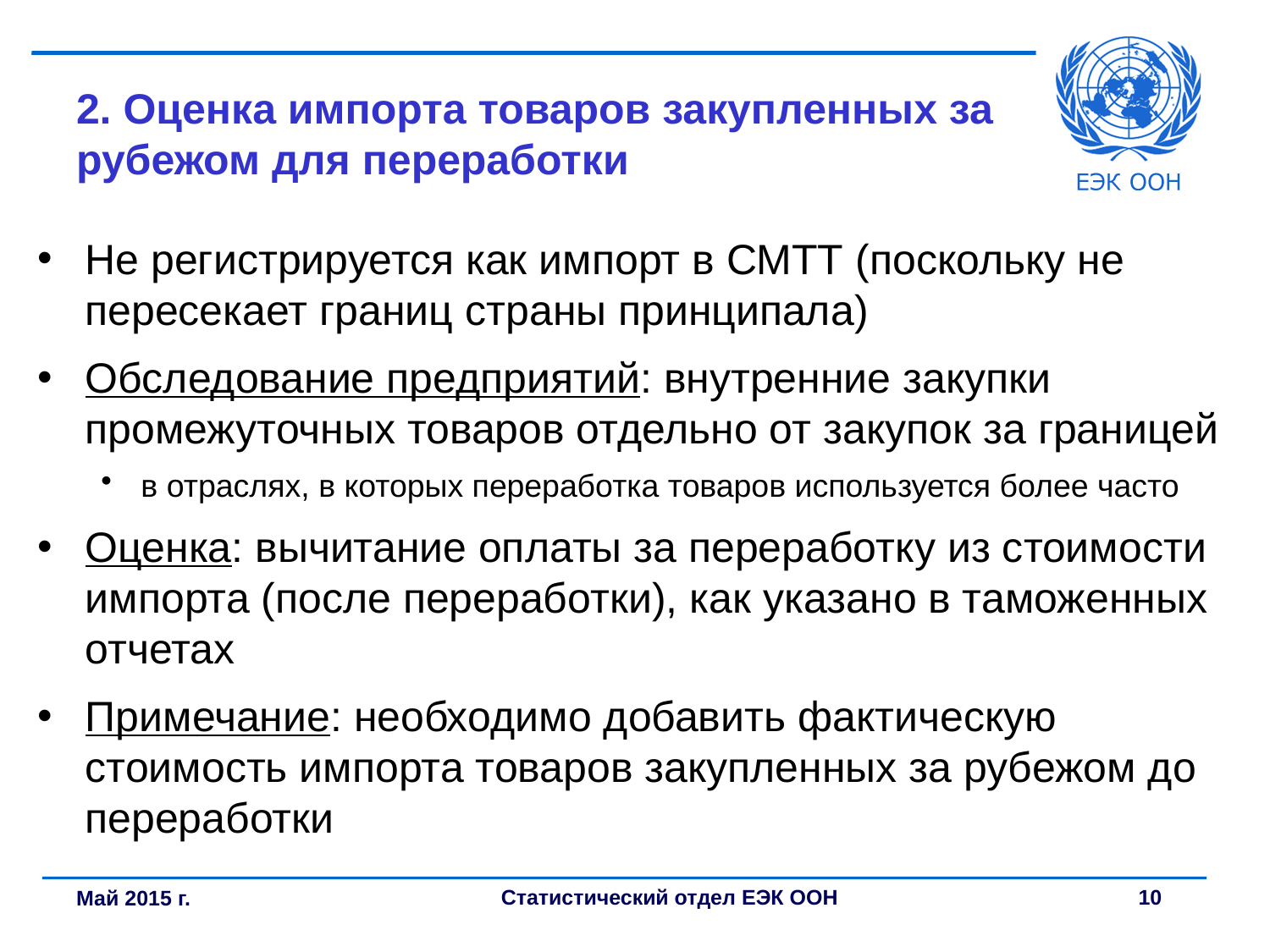

# 2. Оценка импорта товаров закупленных за рубежом для переработки
Не регистрируется как импорт в СМТТ (поскольку не пересекает границ страны принципала)
Обследование предприятий: внутренние закупки промежуточных товаров отдельно от закупок за границей
в отраслях, в которых переработка товаров используется более часто
Оценка: вычитание оплаты за переработку из стоимости импорта (после переработки), как указано в таможенных отчетах
Примечание: необходимо добавить фактическую стоимость импорта товаров закупленных за рубежом до переработки
Май 2015 г.